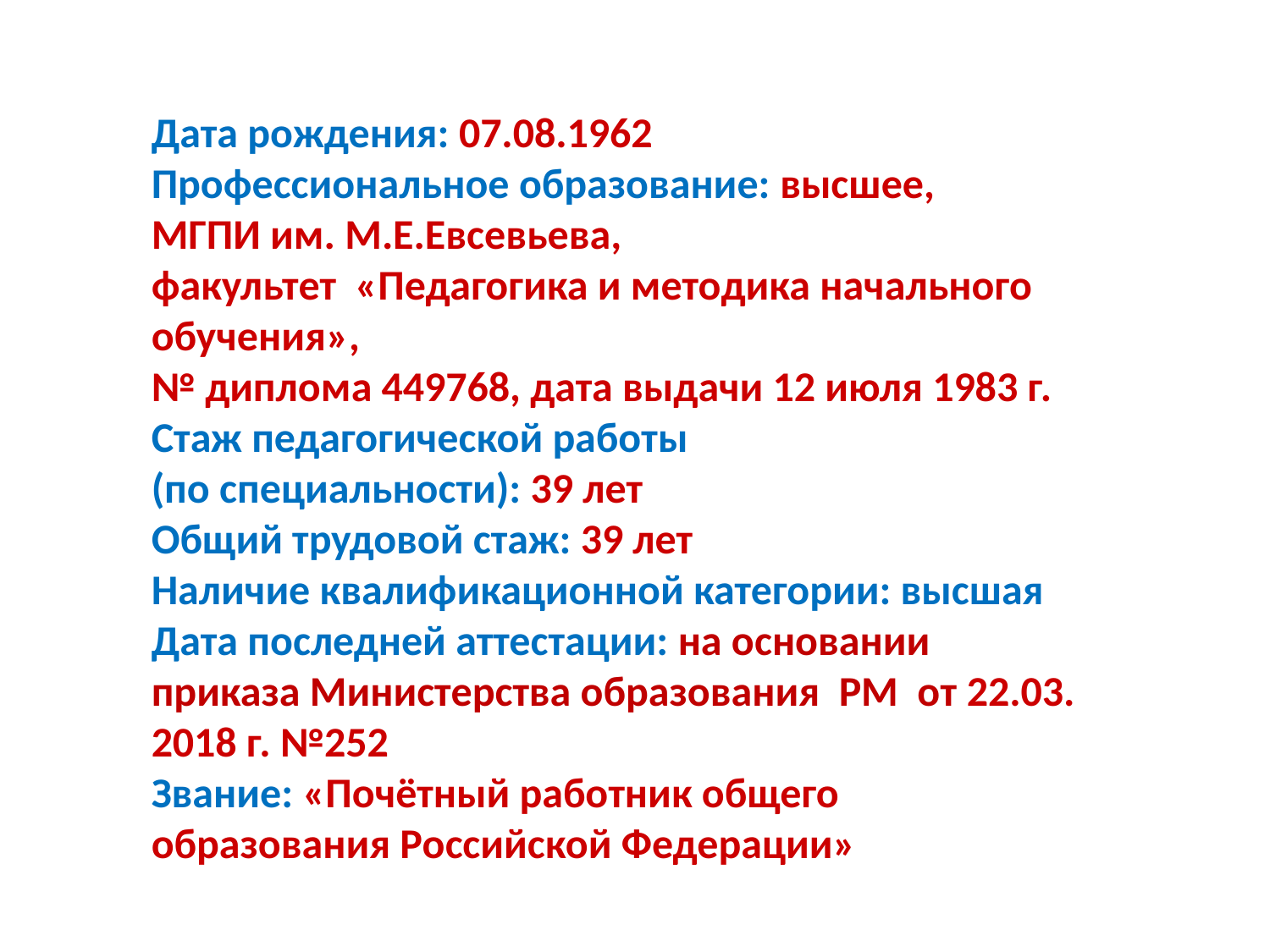

Дата рождения: 07.08.1962
Профессиональное образование: высшее,
МГПИ им. М.Е.Евсевьева,
факультет  «Педагогика и методика начального обучения»,
№ диплома 449768, дата выдачи 12 июля 1983 г.
Стаж педагогической работы
(по специальности): 39 лет
Общий трудовой стаж: 39 лет
Наличие квалификационной категории: высшая
Дата последней аттестации: на основании приказа Министерства образования  РМ  от 22.03. 2018 г. №252
Звание: «Почётный работник общего образования Российской Федерации»